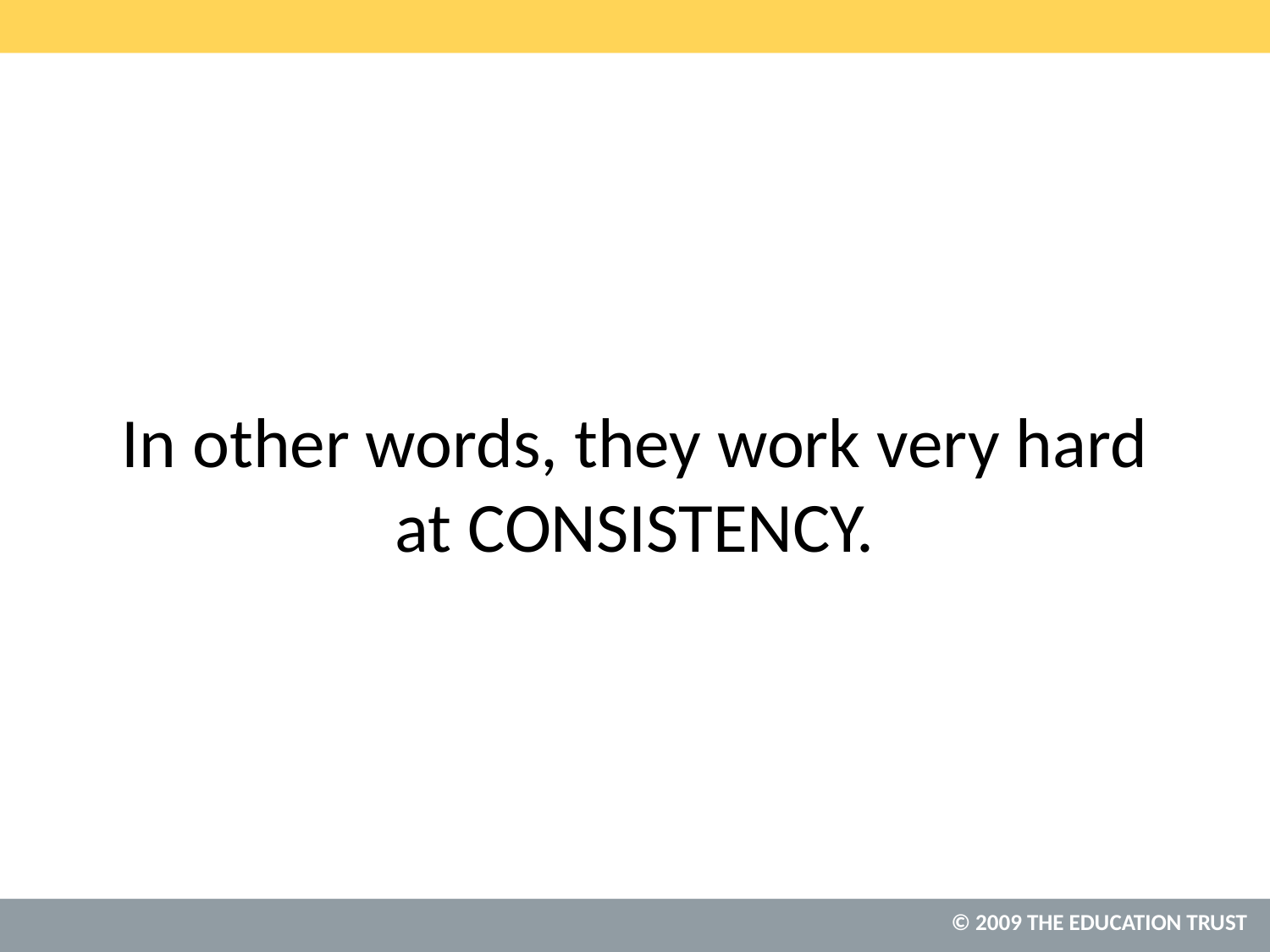

# In other words, they work very hard at CONSISTENCY.